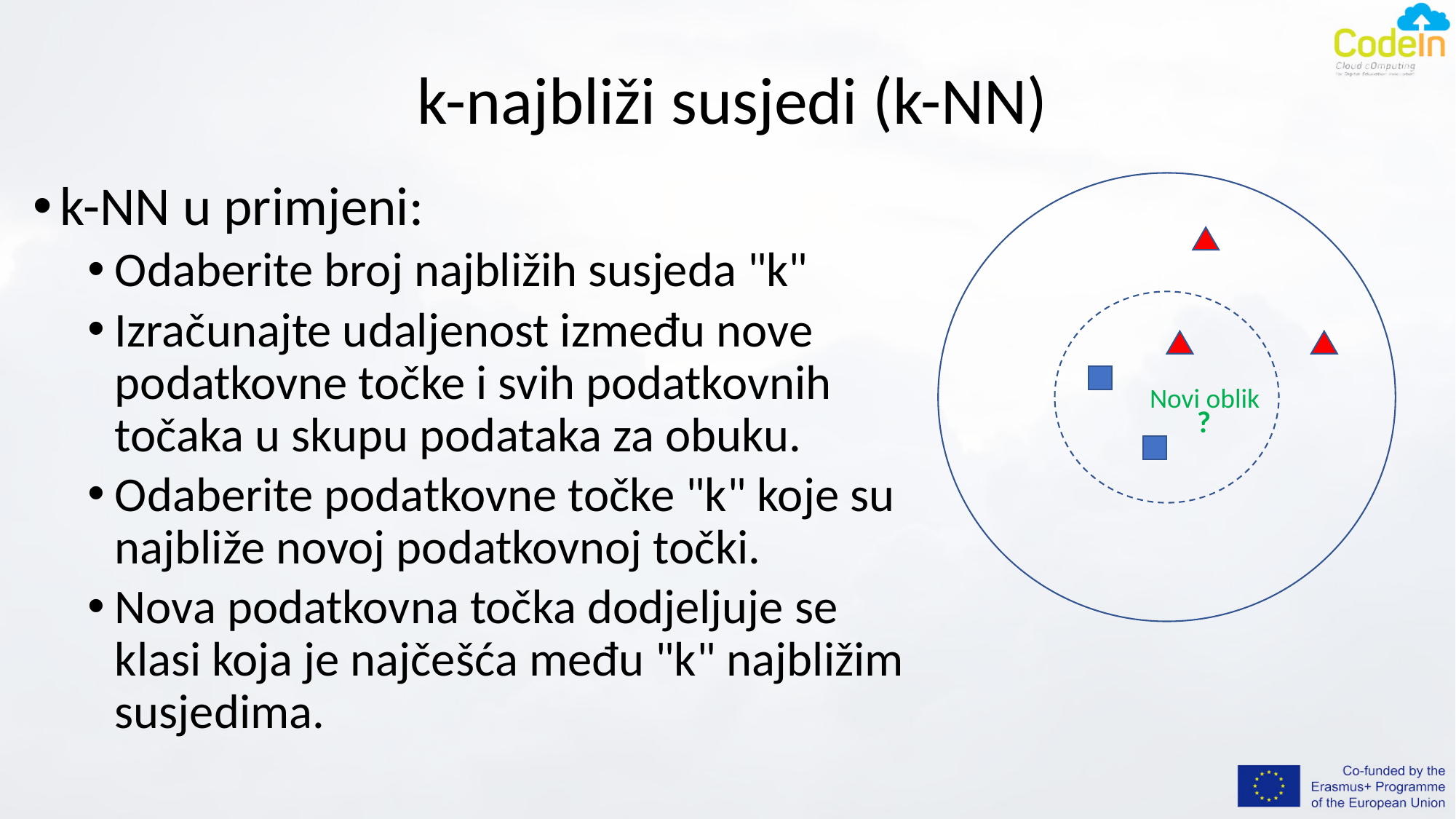

# k-najbliži susjedi (k-NN)
k-NN u primjeni:
Odaberite broj najbližih susjeda "k"
Izračunajte udaljenost između nove podatkovne točke i svih podatkovnih točaka u skupu podataka za obuku.
Odaberite podatkovne točke "k" koje su najbliže novoj podatkovnoj točki.
Nova podatkovna točka dodjeljuje se klasi koja je najčešća među "k" najbližim susjedima.

Novi oblik
?